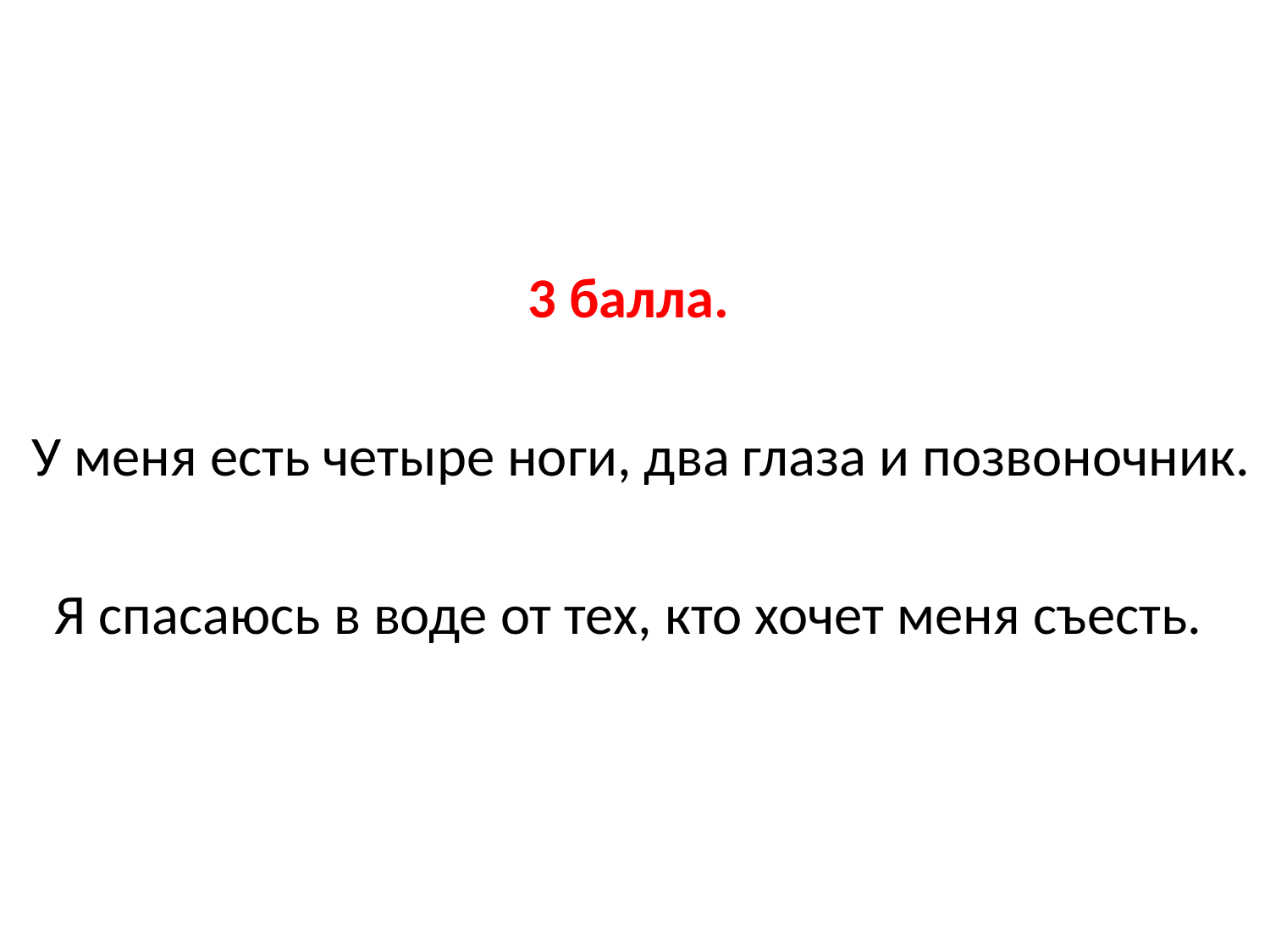

3 балла.

 У меня есть четыре ноги, два глаза и позвоночник.

Я спасаюсь в воде от тех, кто хочет меня съесть.